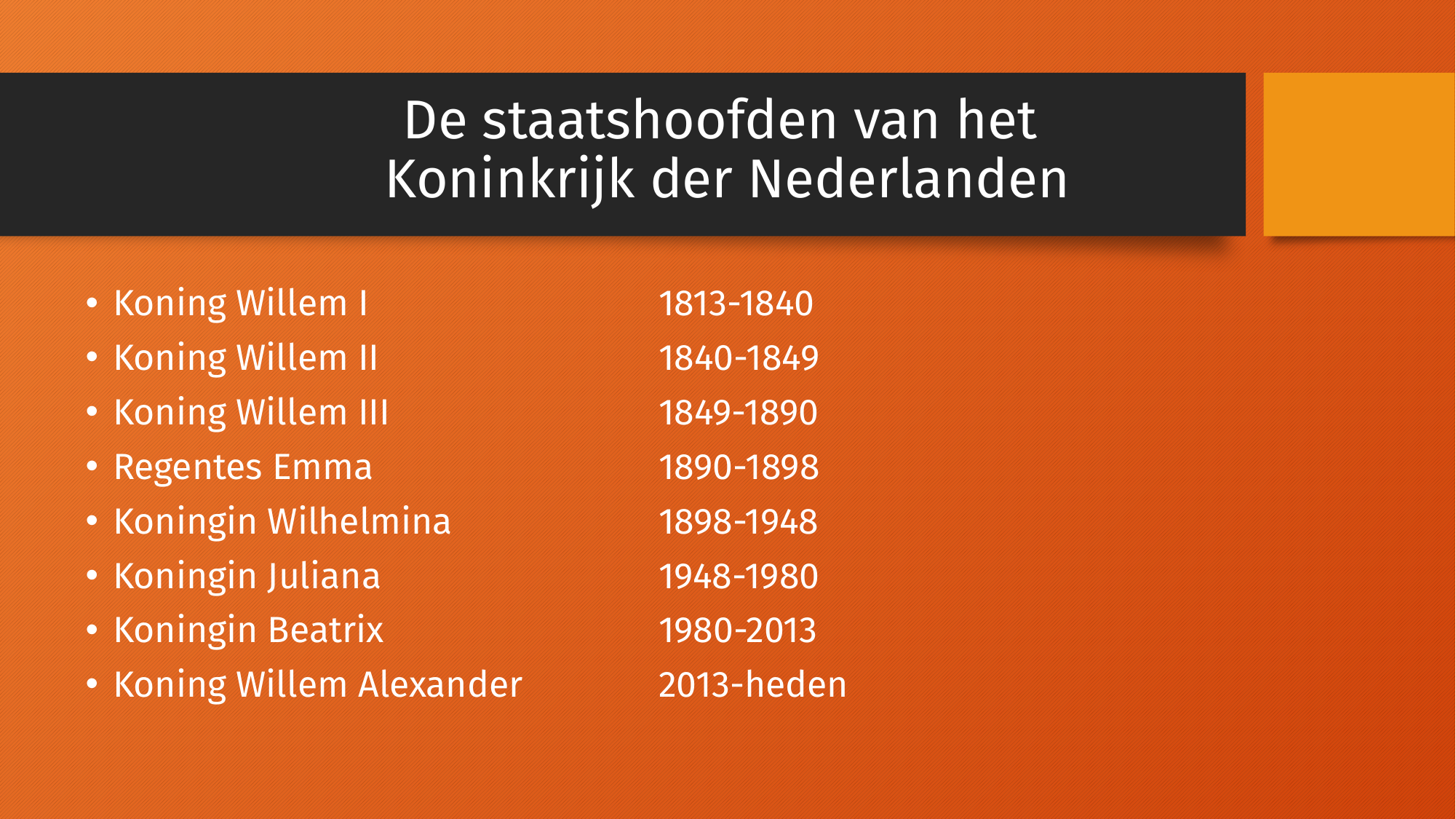

# De staatshoofden van het Koninkrijk der Nederlanden
Koning Willem I			1813-1840
Koning Willem II			1840-1849
Koning Willem III			1849-1890
Regentes Emma			1890-1898
Koningin Wilhelmina		1898-1948
Koningin Juliana			1948-1980
Koningin Beatrix			1980-2013
Koning Willem Alexander		2013-heden